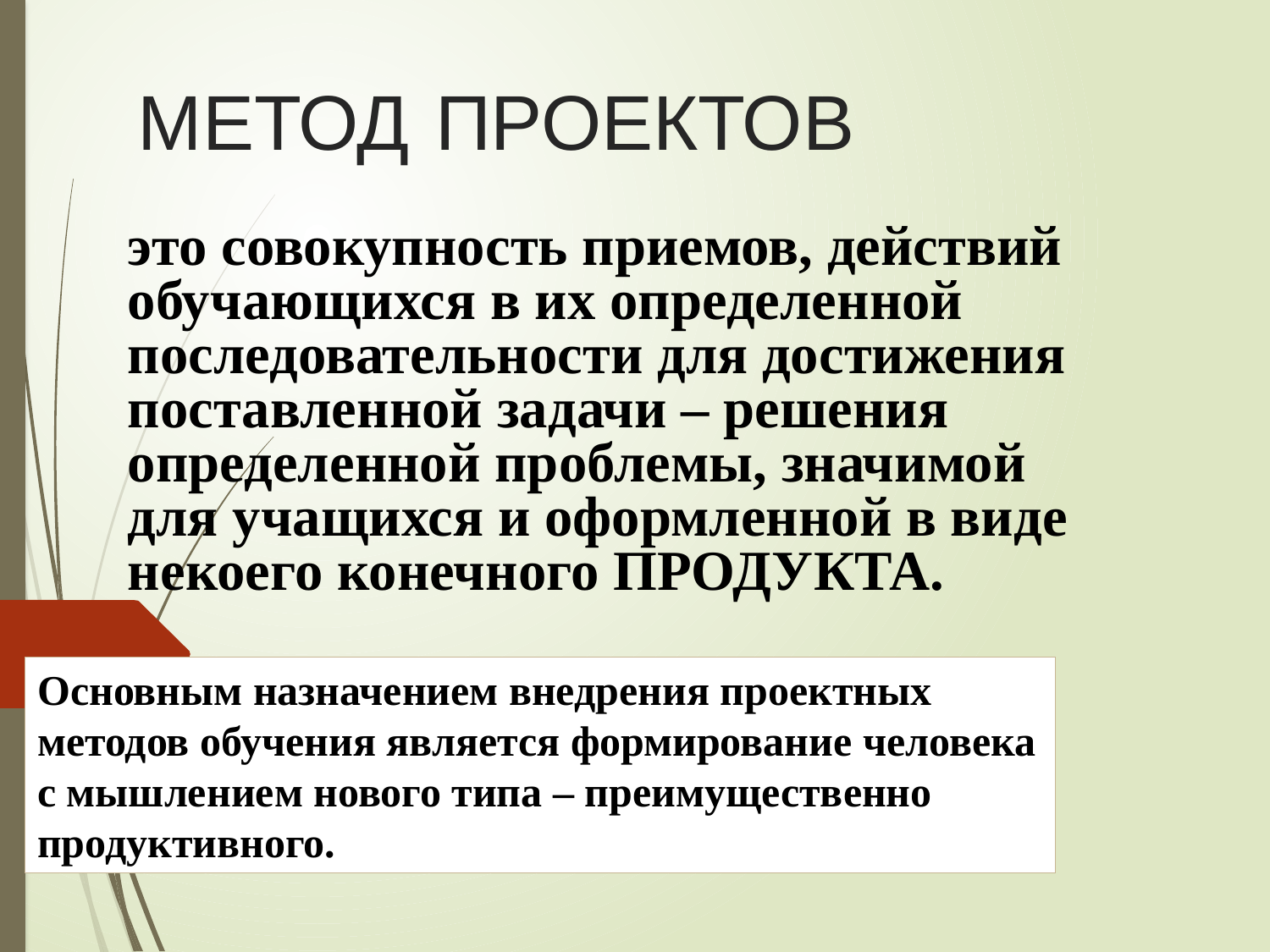

# МЕТОД ПРОЕКТОВ
это совокупность приемов, действий обучающихся в их определенной последовательности для достижения поставленной задачи – решения определенной проблемы, значимой для учащихся и оформленной в виде некоего конечного ПРОДУКТА.
Основным назначением внедрения проектных методов обучения является формирование человека с мышлением нового типа – преимущественно продуктивного.